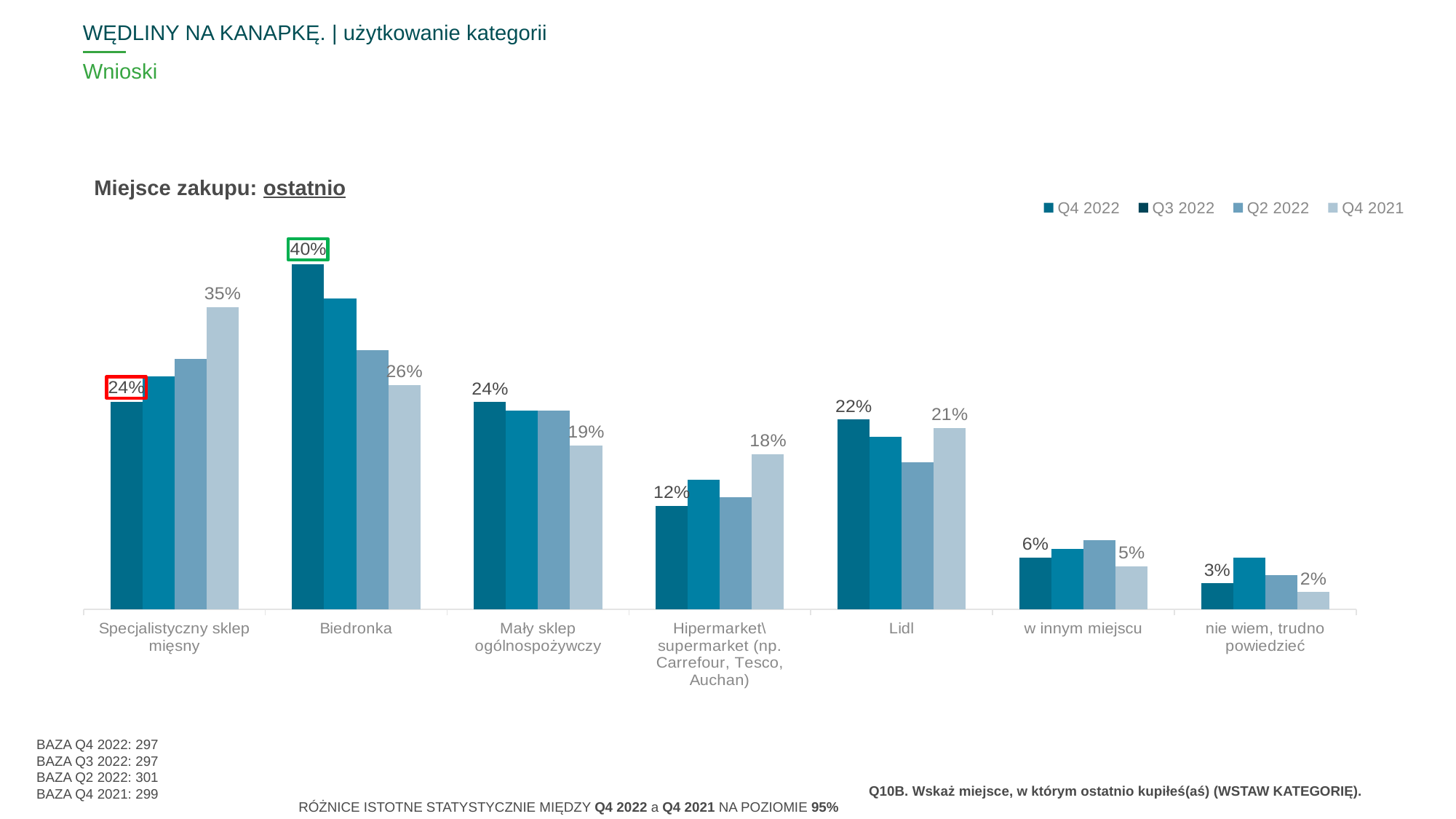

WĘDLINY NA KANAPKĘ. | użytkowanie kategorii
# Wnioski

### Chart

| Category | Q4 2022 | Q3 2022 | Q2 2022 | Q4 2021 |
|---|---|---|---|---|
|  | None | None | None | None |
|  | None | None | None | None |
|  | None | None | None | None |
|  | None | None | None | None |
|  | None | None | None | None |
|  | None | None | None | None |
|  | None | None | None | None |
Miejsce zakupu: ostatnio

### Chart

| Category | Q4 2022 | Q3 2022 | Q2 2022 | Q4 2021 |
|---|---|---|---|---|
| Specjalistyczny sklep mięsny | 0.24 | 0.27 | 0.29 | 0.35 |
| Biedronka | 0.4 | 0.36 | 0.3 | 0.26 |
| Mały sklep ogólnospożywczy | 0.24 | 0.23 | 0.23 | 0.19 |
| Hipermarket\supermarket (np. Carrefour, Tesco, Auchan) | 0.12 | 0.15 | 0.13 | 0.18 |
| Lidl | 0.22 | 0.2 | 0.17 | 0.21 |
| w innym miejscu | 0.06 | 0.07 | 0.08 | 0.05 |
| nie wiem, trudno powiedzieć | 0.03 | 0.06 | 0.04 | 0.02 |
BAZA Q4 2022: 297
BAZA Q3 2022: 297
BAZA Q2 2022: 301
BAZA Q4 2021: 299
Q10B. Wskaż miejsce, w którym ostatnio kupiłeś(aś) (WSTAW KATEGORIĘ).
RÓŻNICE ISTOTNE STATYSTYCZNIE MIĘDZY Q4 2022 a Q4 2021 NA POZIOMIE 95%